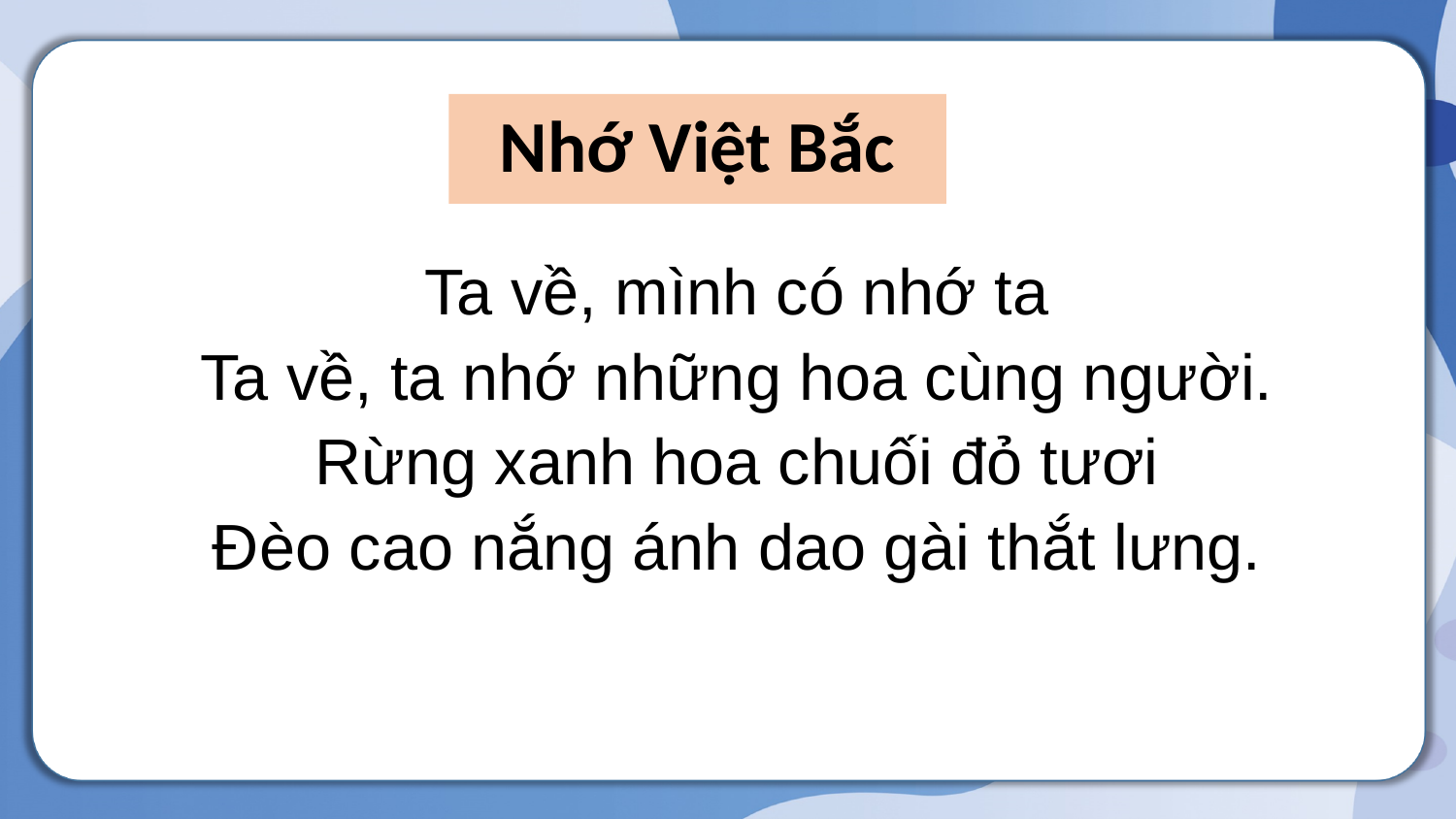

Nhớ Việt Bắc
Ta về, mình có nhớ ta
Ta về, ta nhớ những hoa cùng người.
Rừng xanh hoa chuối đỏ tươi
Ðèo cao nắng ánh dao gài thắt lưng.